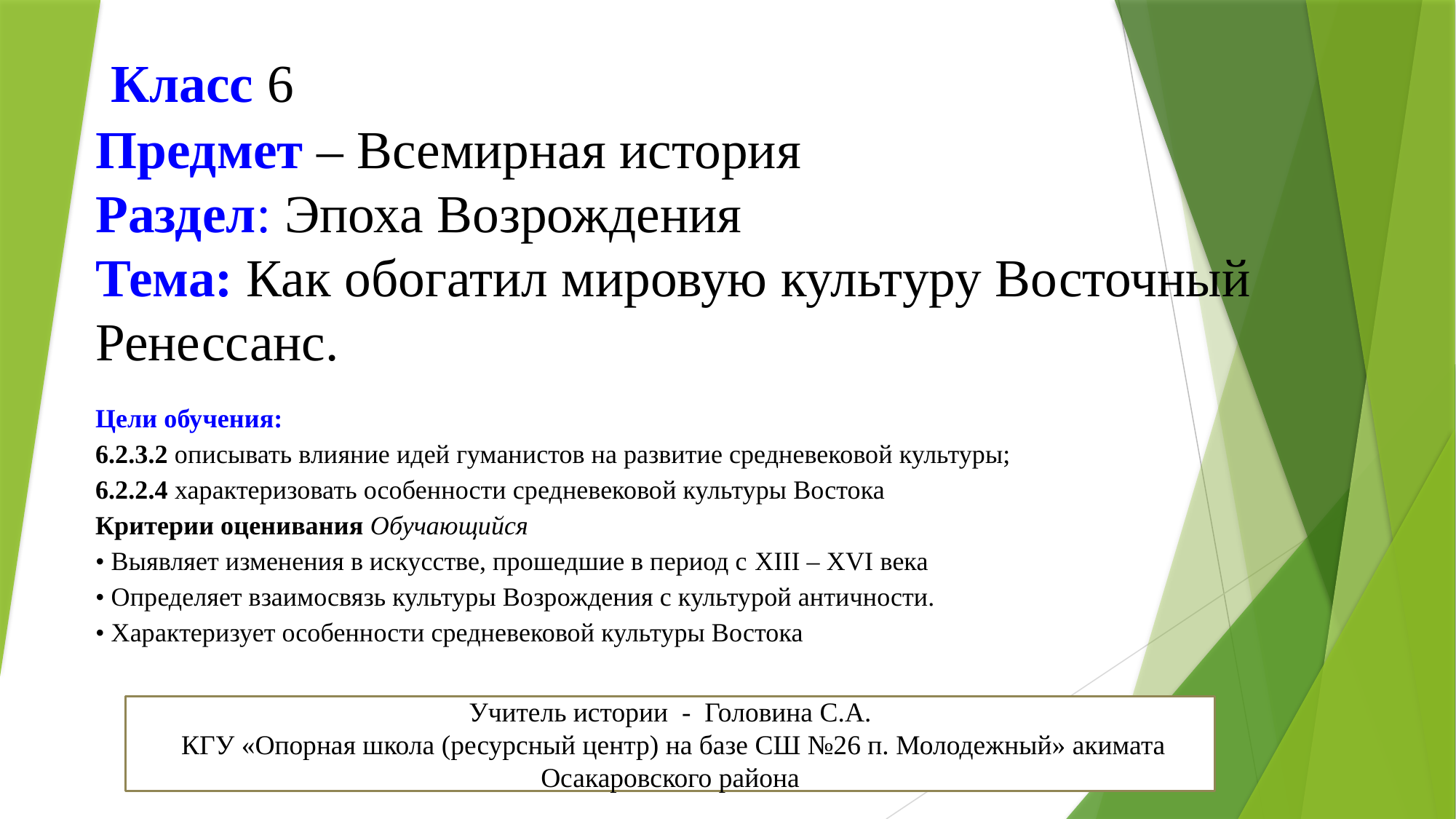

# Класс 6 Предмет – Всемирная история Раздел: Эпоха Возрождения Тема: Как обогатил мировую культуру Восточный Ренессанс.
Цели обучения:
6.2.3.2 описывать влияние идей гуманистов на развитие средневековой культуры;
6.2.2.4 характеризовать особенности средневековой культуры Востока
Критерии оценивания Обучающийся
• Выявляет изменения в искусстве, прошедшие в период с XIII – XVI века
• Определяет взаимосвязь культуры Возрождения с культурой античности.
• Характеризует особенности средневековой культуры Востока

Учитель истории  -  Головина С.А.
 КГУ «Опорная школа (ресурсный центр) на базе СШ №26 п. Молодежный» акимата Осакаровского района